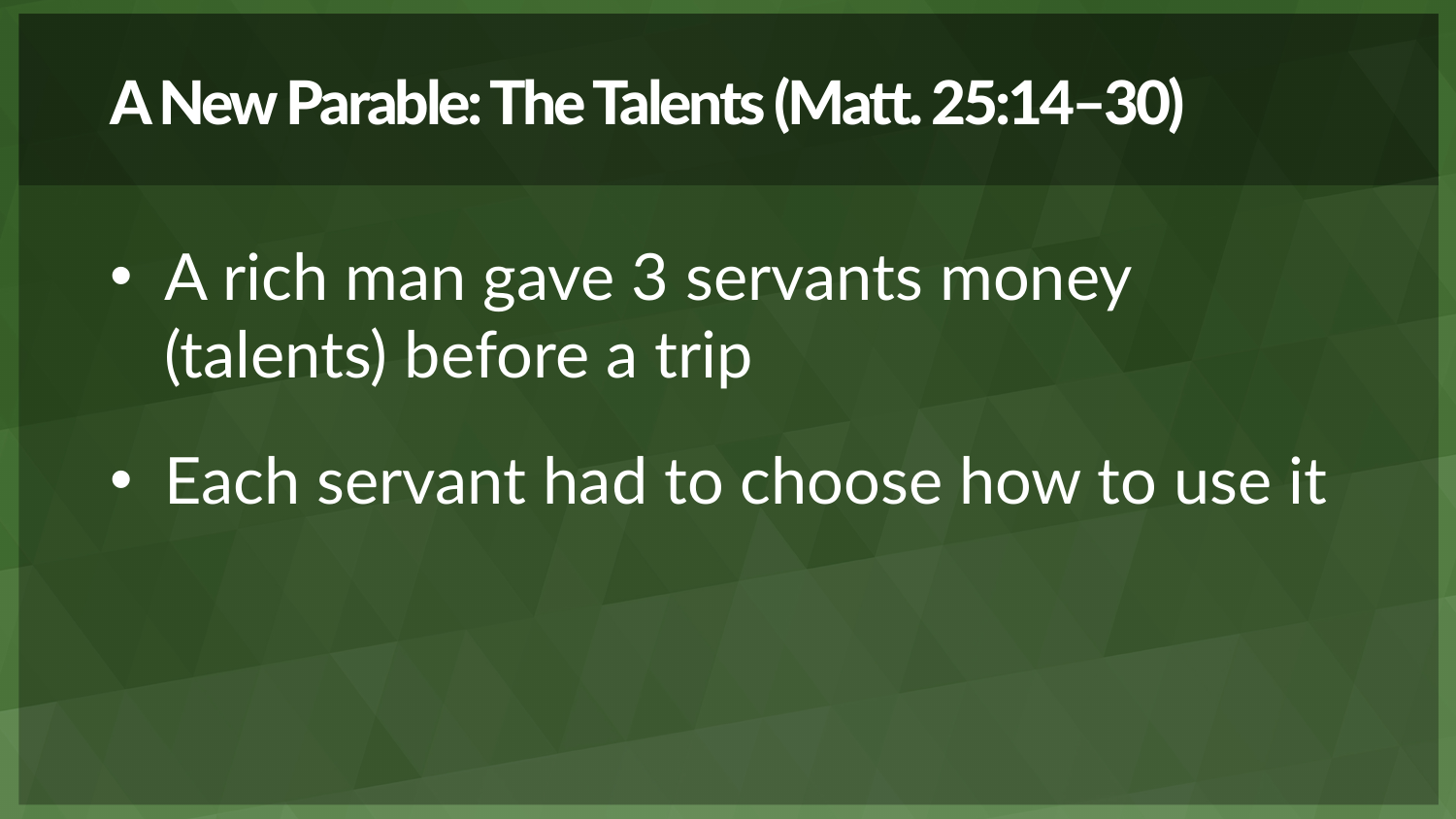

# A New Parable: The Talents (Matt. 25:14–30)
A rich man gave 3 servants money (talents) before a trip
Each servant had to choose how to use it